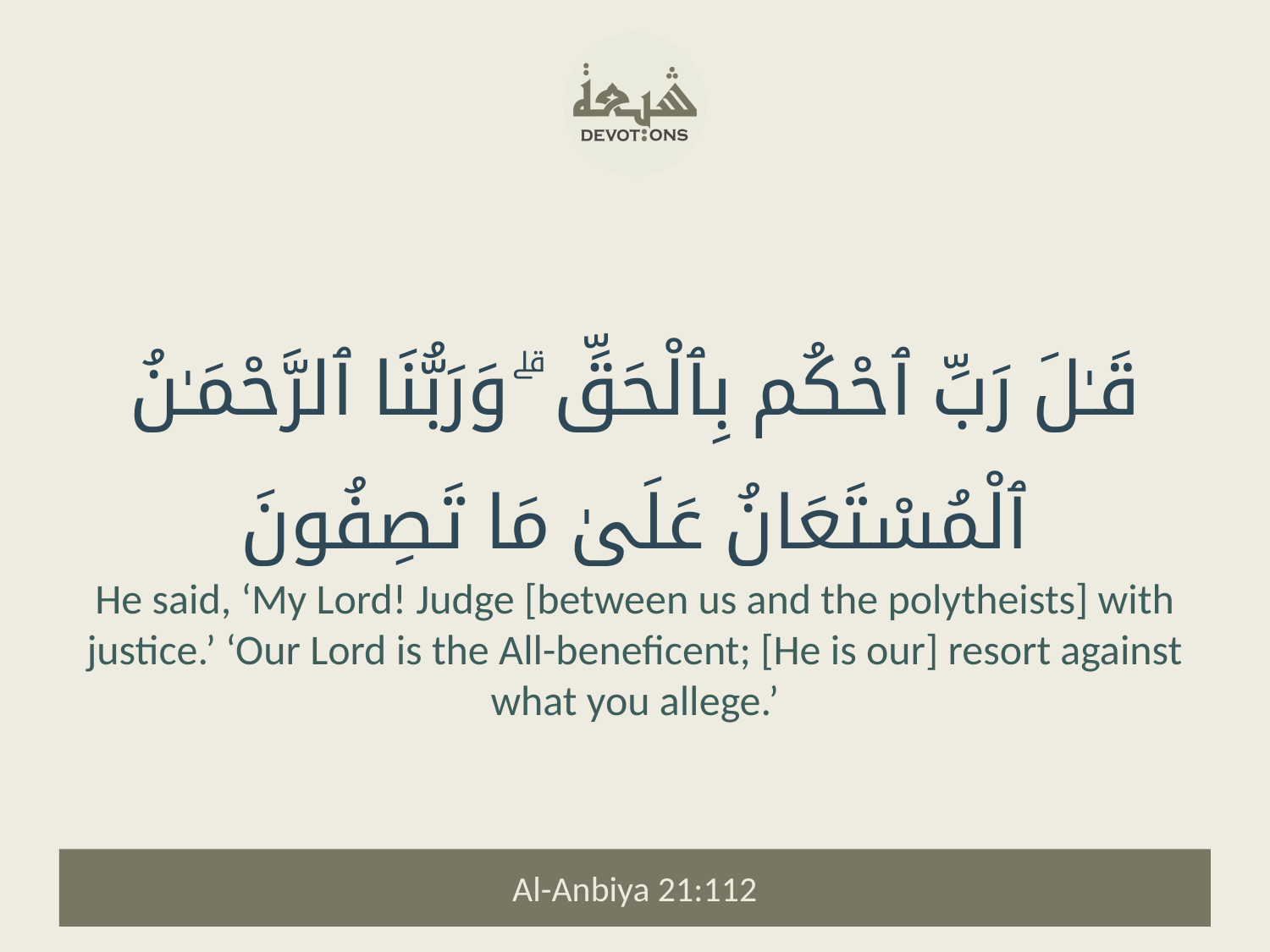

قَـٰلَ رَبِّ ٱحْكُم بِٱلْحَقِّ ۗ وَرَبُّنَا ٱلرَّحْمَـٰنُ ٱلْمُسْتَعَانُ عَلَىٰ مَا تَصِفُونَ
He said, ‘My Lord! Judge [between us and the polytheists] with justice.’ ‘Our Lord is the All-beneficent; [He is our] resort against what you allege.’
Al-Anbiya 21:112